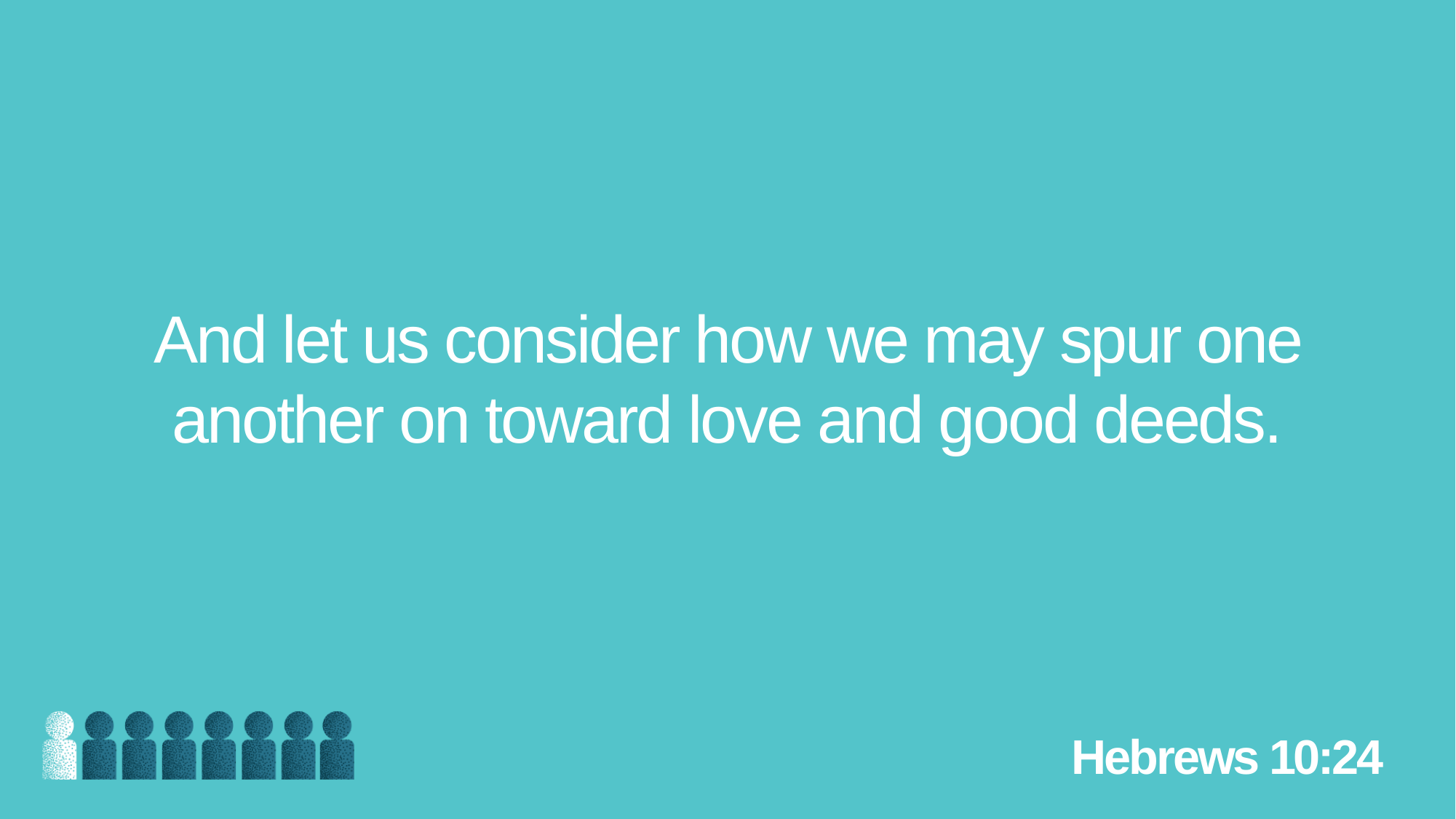

And let us consider how we may spur one another on toward love and good deeds.
Hebrews 10:24